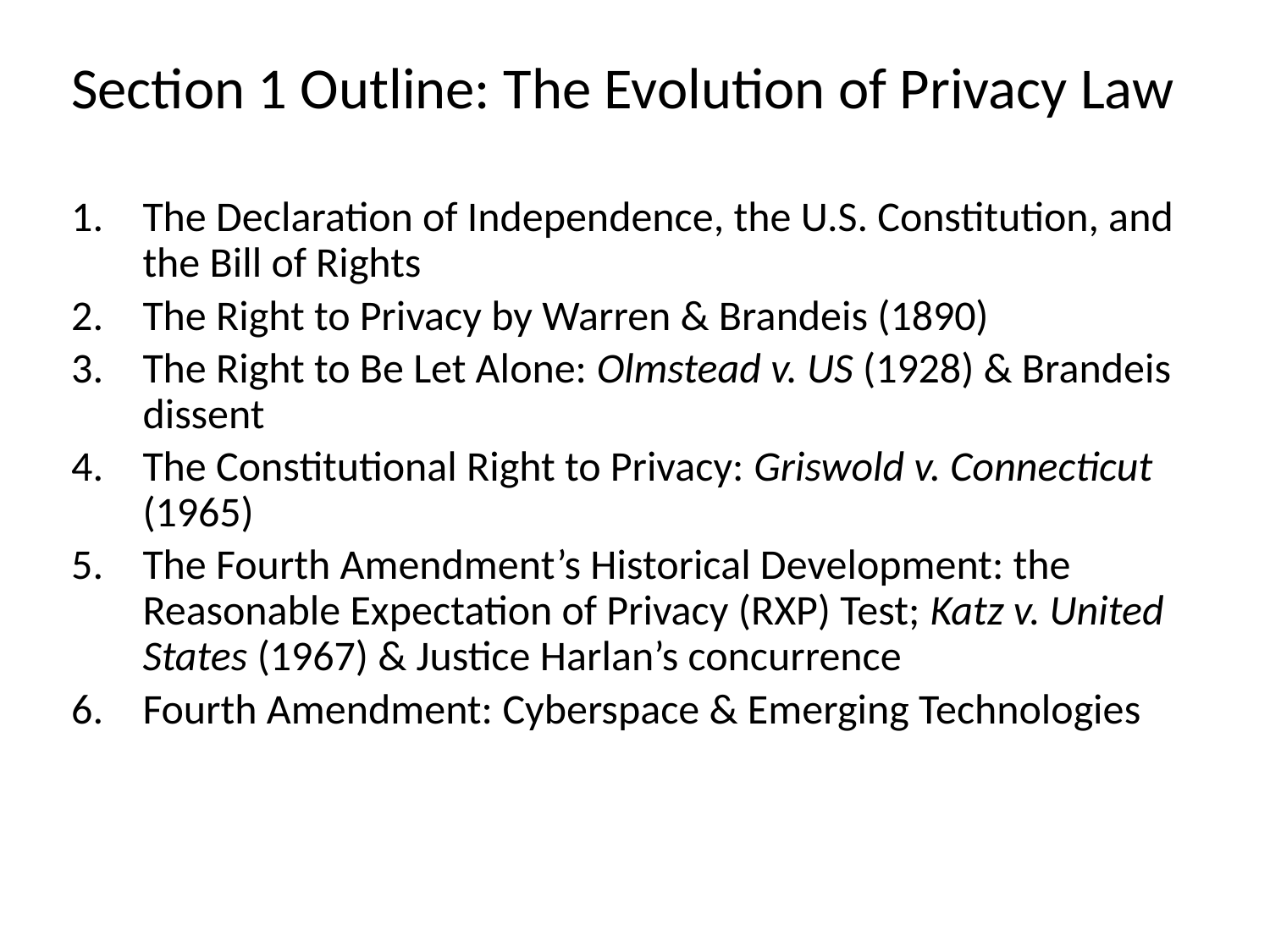

# Section 1 Outline: The Evolution of Privacy Law

The Declaration of Independence, the U.S. Constitution, and the Bill of Rights
The Right to Privacy by Warren & Brandeis (1890)
The Right to Be Let Alone: Olmstead v. US (1928) & Brandeis dissent
The Constitutional Right to Privacy: Griswold v. Connecticut (1965)
The Fourth Amendment’s Historical Development: the Reasonable Expectation of Privacy (RXP) Test; Katz v. United States (1967) & Justice Harlan’s concurrence
Fourth Amendment: Cyberspace & Emerging Technologies